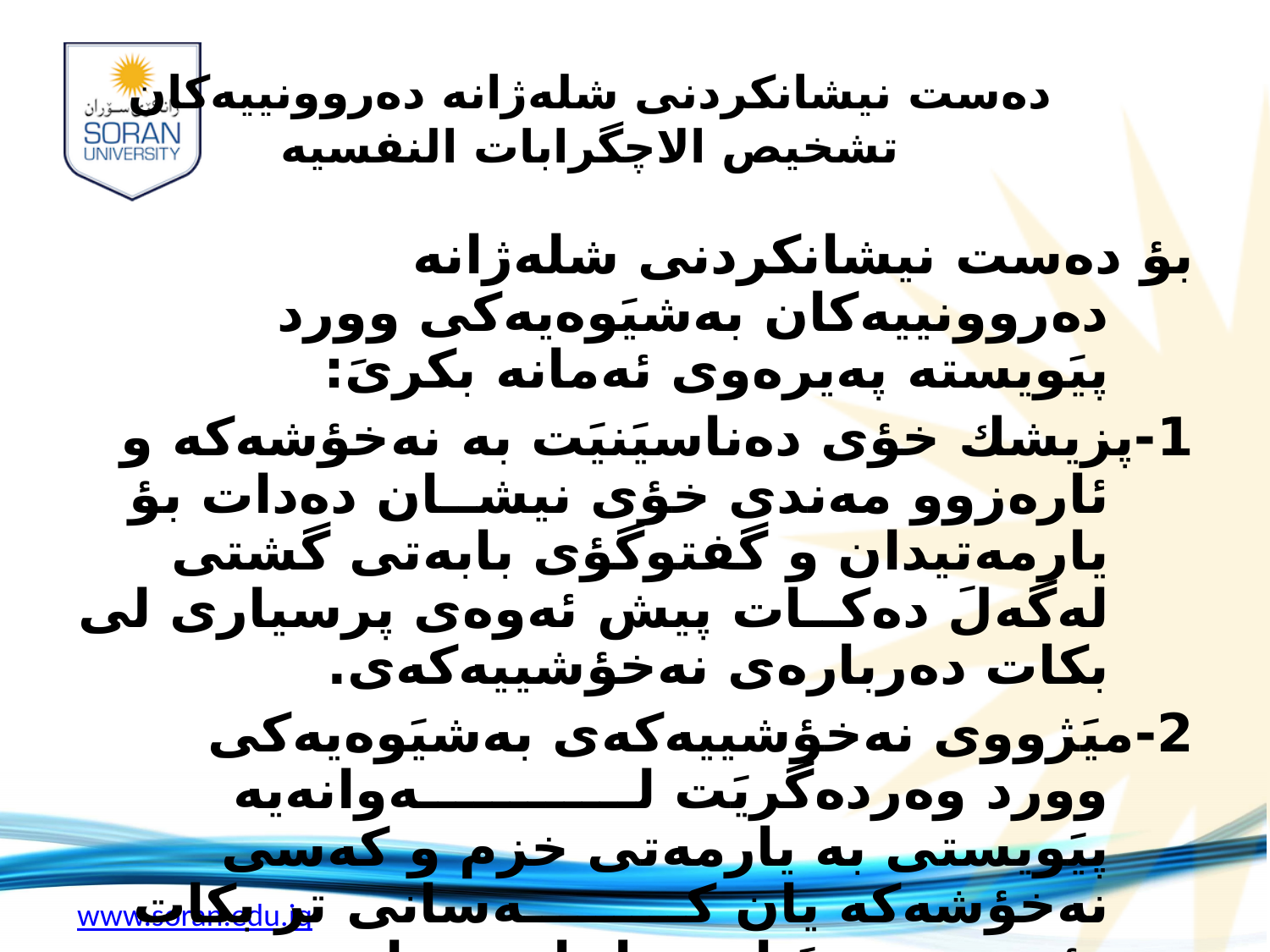

# ده‌ست نيشانكردنى شله‌ژانه‌ ده‌روونييه‌كان تشخيص الاچگرابات النفسيه‌
بؤ ده‌ست نيشانكردنى شله‌ژانه‌ ده‌روونييه‌كان به‌شيَوه‌يه‌كى وورد پيَويسته‌ په‌يره‌وى ئه‌مانه‌ بكرىَ:
1-پزيشك خؤى ده‌ناسيَنيَت به‌ نه‌خؤشه‌كه‌ و ئاره‌زوو مه‌ندى خؤى نيشــان ده‌دات بؤ يارمه‌تيدان و گفتوگؤى بابه‌تى گشتى له‌گه‌لَ ده‌كــات پيش ئه‌وه‌ى پرسيارى لى بكات ده‌رباره‌ى نه‌خؤشييه‌كه‌ى.
2-ميَژووى نه‌خؤشييه‌كه‌ى به‌شيَوه‌يه‌كى وورد وه‌رده‌گريَت لــــــــــــه‌وانه‌يه‌ پيَويستى به‌ يارمه‌تى خزم و كه‌سى نه‌خؤشه‌كه‌ يان كـــــــــه‌سانى تر بكات بؤ به‌ده‌ستهيَنانى زانيارى زياتر.